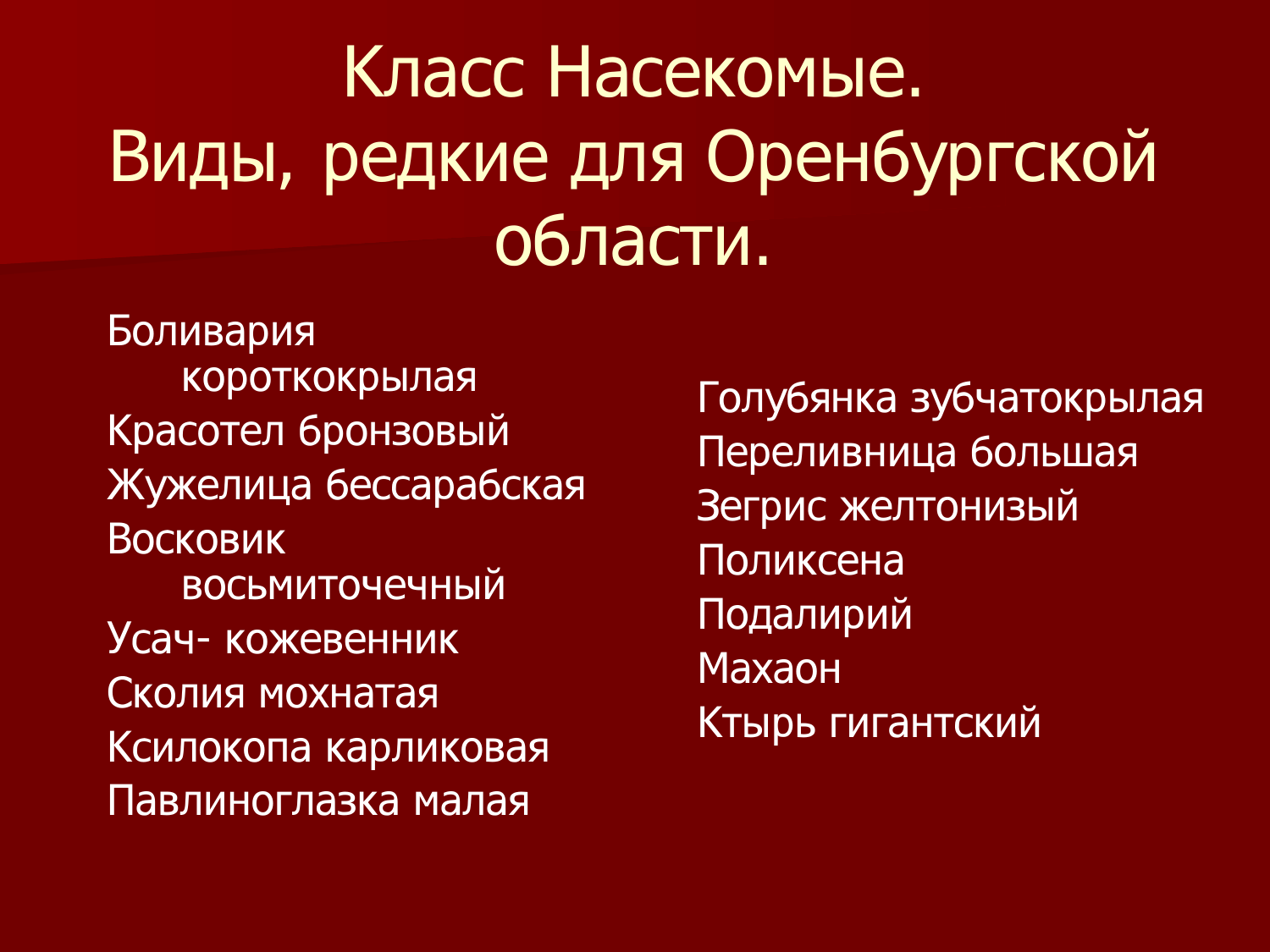

# Класс Насекомые. Виды, редкие для Оренбургской области.

Голубянка зубчатокрылая
Переливница большая
Зегрис желтонизый
Поликсена
Подалирий
Махаон
Ктырь гигантский
Боливария короткокрылая
Красотел бронзовый
Жужелица бессарабская
Восковик восьмиточечный
Усач- кожевенник
Сколия мохнатая
Ксилокопа карликовая
Павлиноглазка малая